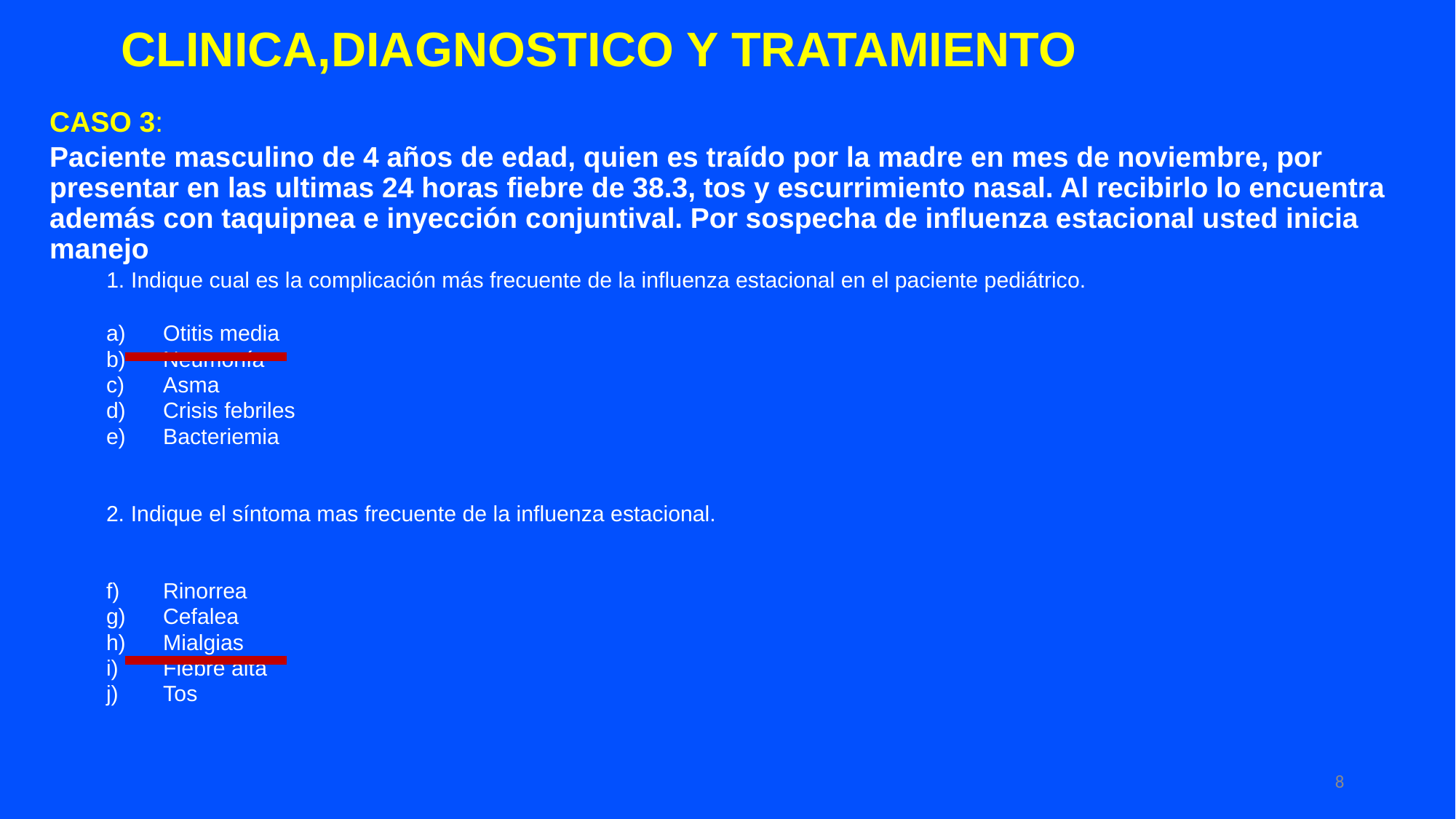

# CLINICA,DIAGNOSTICO Y TRATAMIENTO
CASO 3:
Paciente masculino de 4 años de edad, quien es traído por la madre en mes de noviembre, por presentar en las ultimas 24 horas fiebre de 38.3, tos y escurrimiento nasal. Al recibirlo lo encuentra  además con taquipnea e inyección conjuntival. Por sospecha de influenza estacional usted inicia manejo
                        1. Indique cual es la complicación más frecuente de la influenza estacional en el paciente pediátrico.

Otitis media
Neumonía
Asma
Crisis febriles
Bacteriemia

2. Indique el síntoma mas frecuente de la influenza estacional.

Rinorrea
Cefalea
Mialgias
Fiebre alta
Tos

8